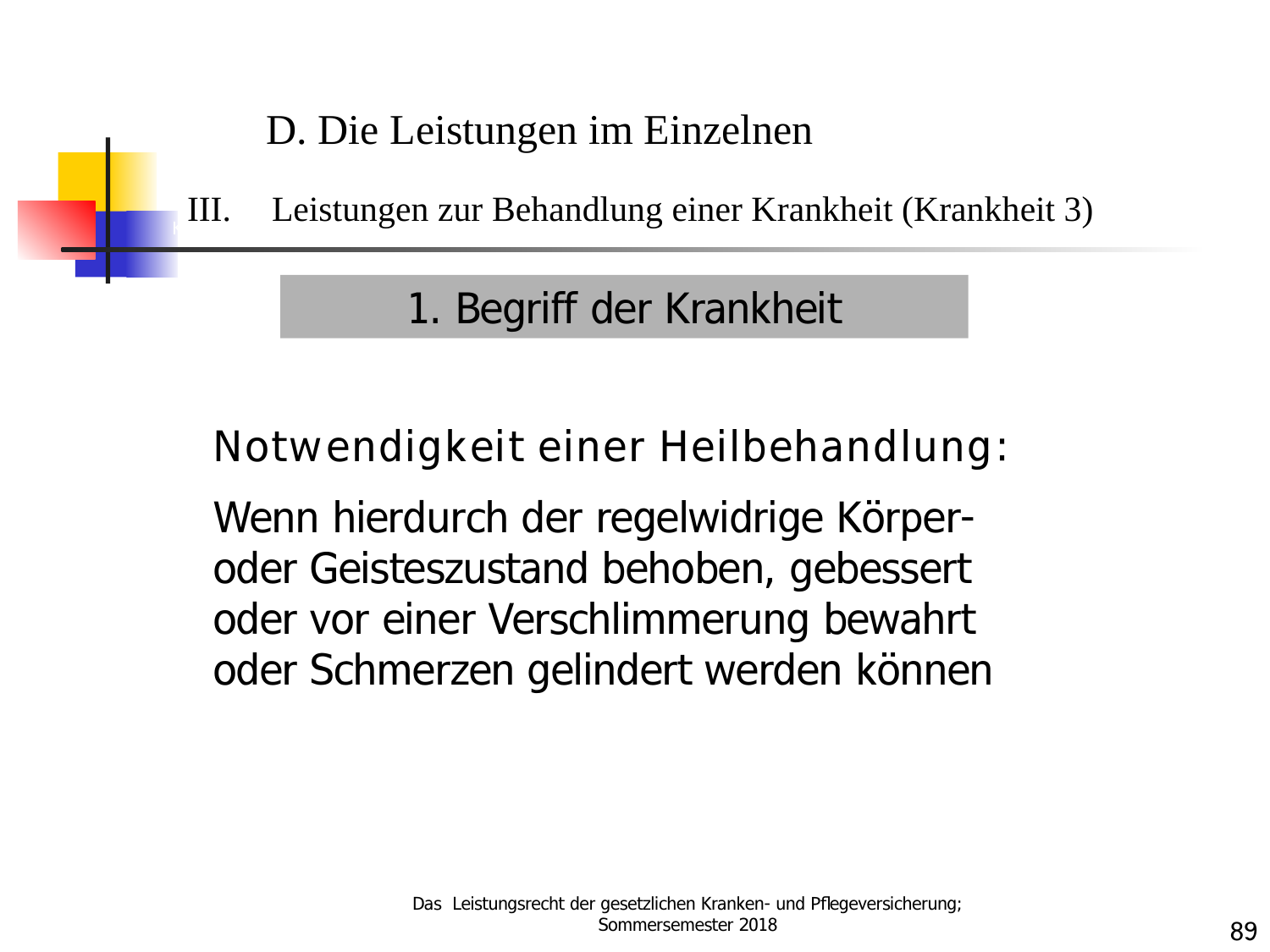

Krankheit 3
D. Die Leistungen im Einzelnen

Leistungen zur Behandlung einer Krankheit (Krankheit 3)
1. Begriff der Krankheit
Notwendigkeit einer Heilbehandlung:
Wenn hierdurch der regelwidrige Körper- oder Geisteszustand behoben, gebessert oder vor einer Verschlimmerung bewahrt oder Schmerzen gelindert werden können
Das  Leistungsrecht der gesetzlichen Kranken- und Pflegeversicherung; Sommersemester 2018
89